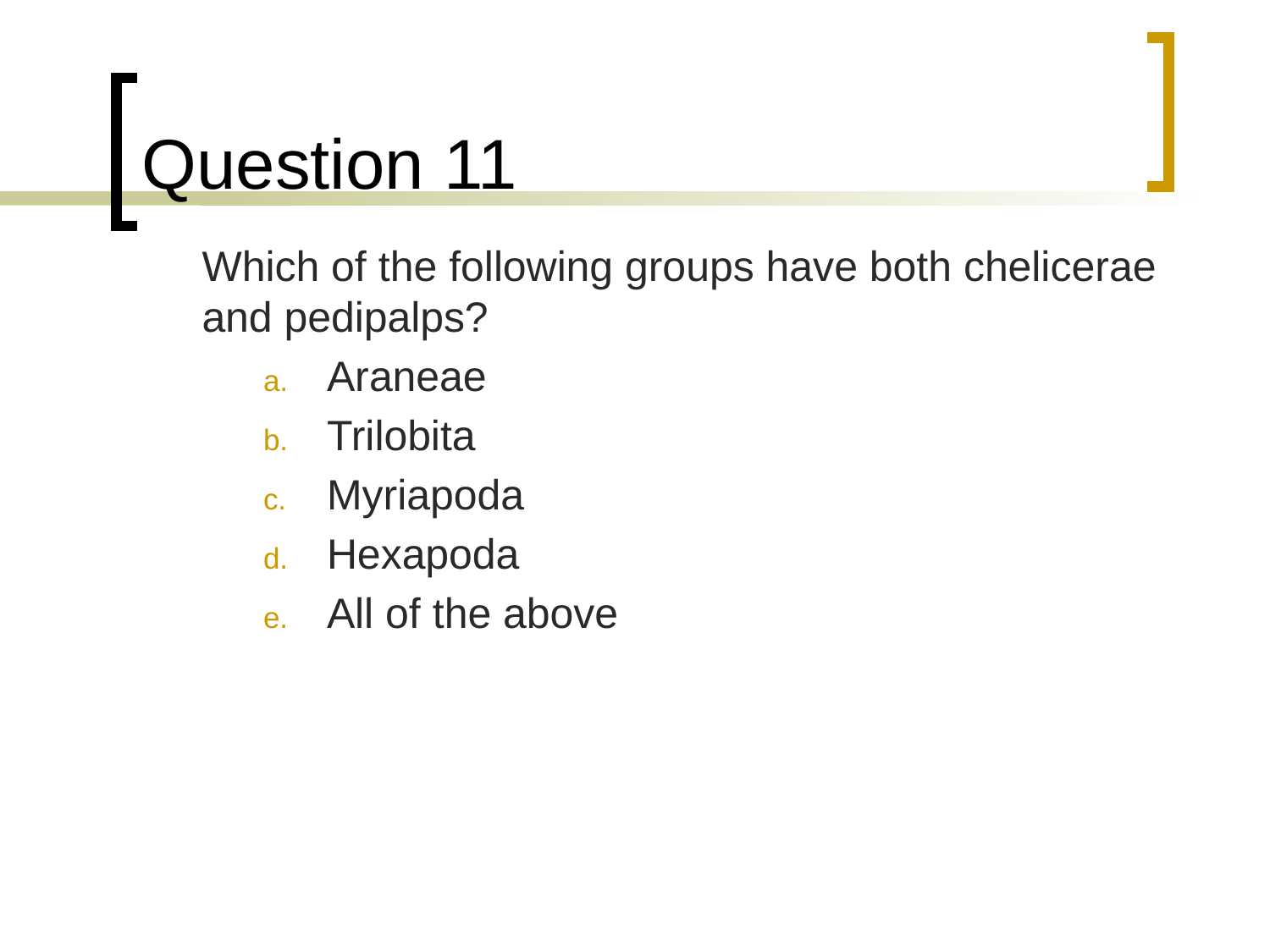

# Question 11
	Which of the following groups have both chelicerae and pedipalps?
Araneae
Trilobita
Myriapoda
Hexapoda
All of the above